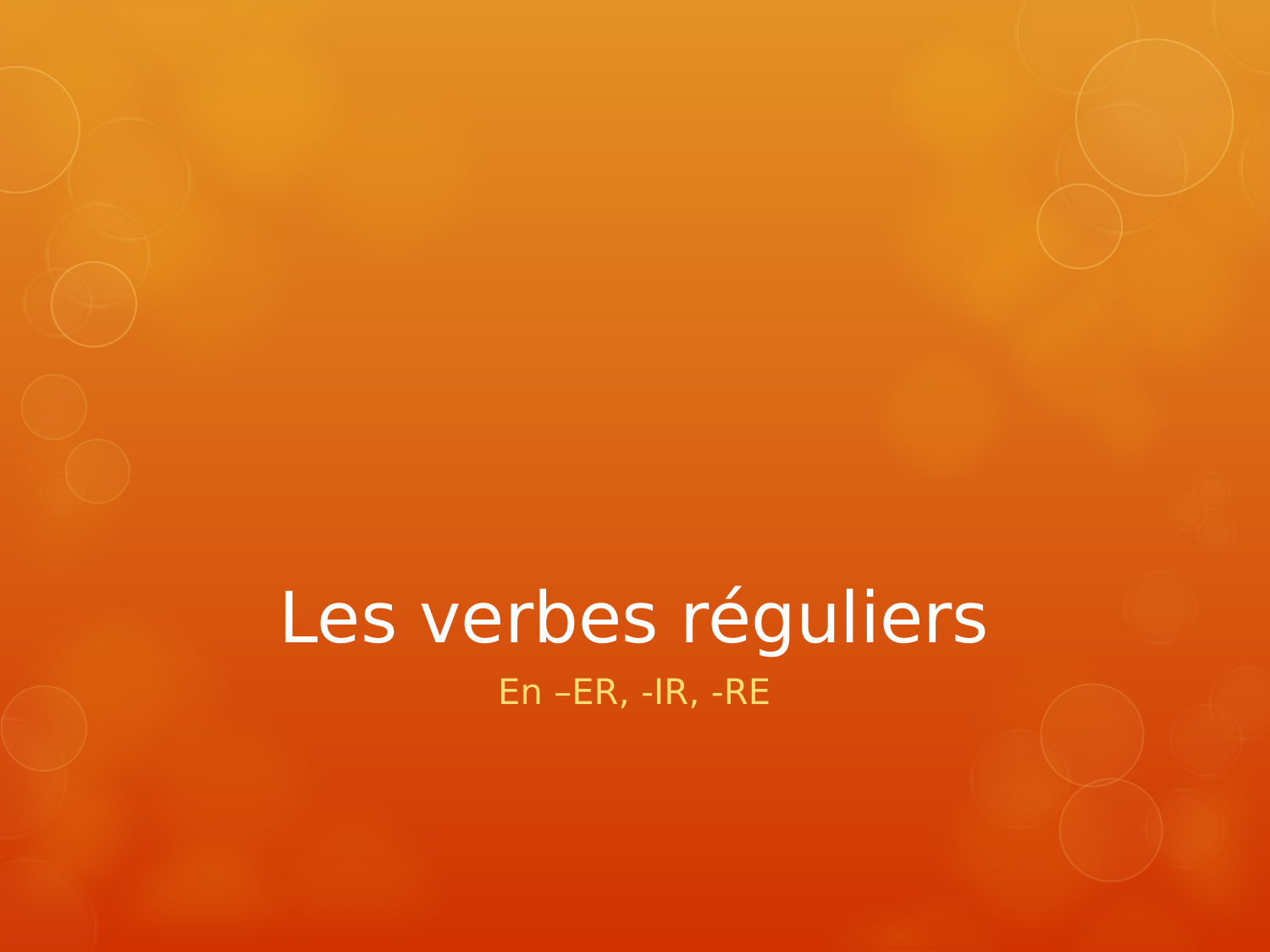

# Les verbes réguliers
En –ER, -IR, -RE